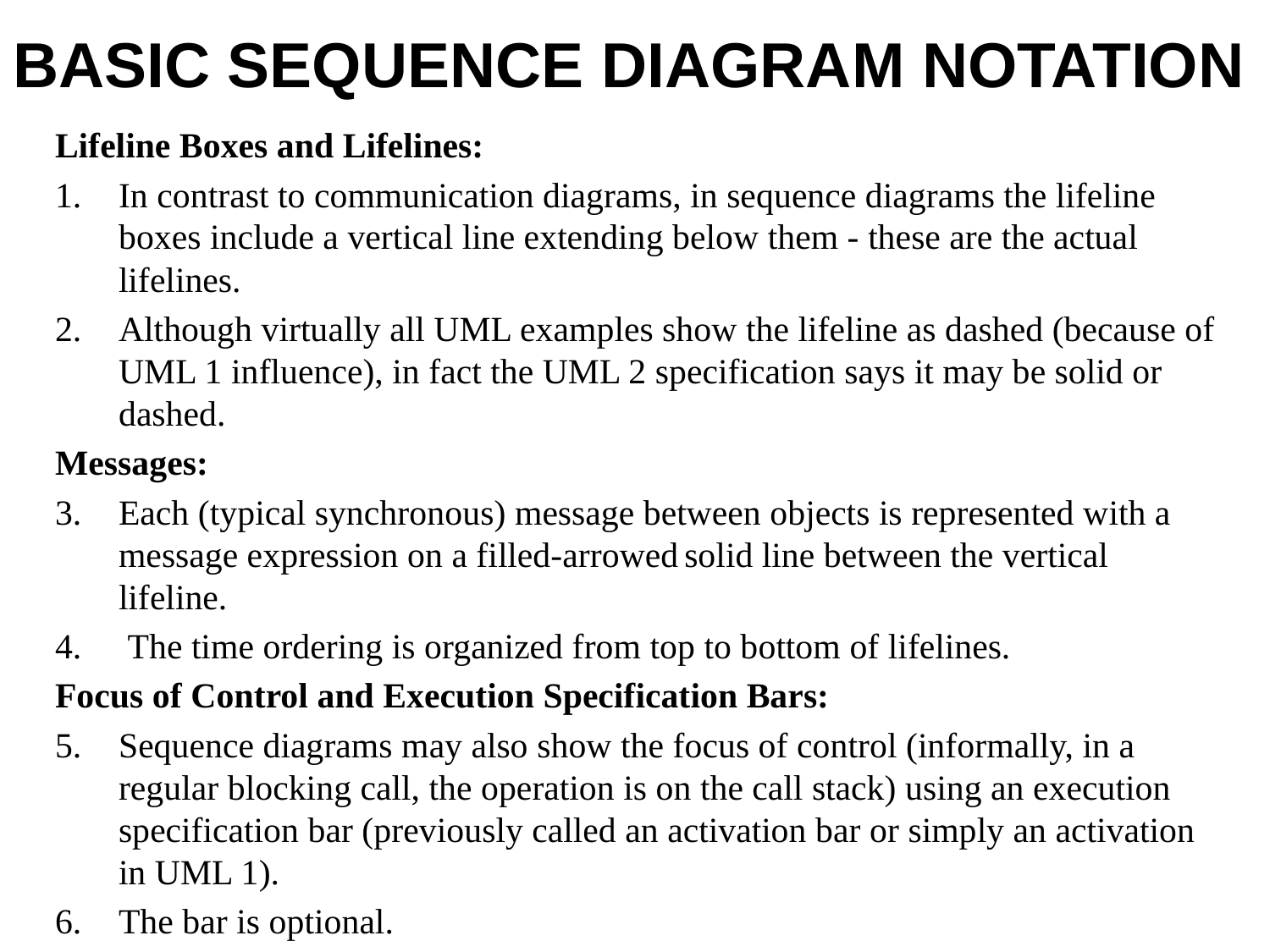

BASIC SEQUENCE DIAGRAM NOTATION
Lifeline Boxes and Lifelines:
In contrast to communication diagrams, in sequence diagrams the lifeline boxes include a vertical line extending below them - these are the actual lifelines.
Although virtually all UML examples show the lifeline as dashed (because of UML 1 influence), in fact the UML 2 specification says it may be solid or dashed.
Messages:
Each (typical synchronous) message between objects is represented with a message expression on a filled-arrowed solid line between the vertical lifeline.
 The time ordering is organized from top to bottom of lifelines.
Focus of Control and Execution Specification Bars:
Sequence diagrams may also show the focus of control (informally, in a regular blocking call, the operation is on the call stack) using an execution specification bar (previously called an activation bar or simply an activation in UML 1).
The bar is optional.